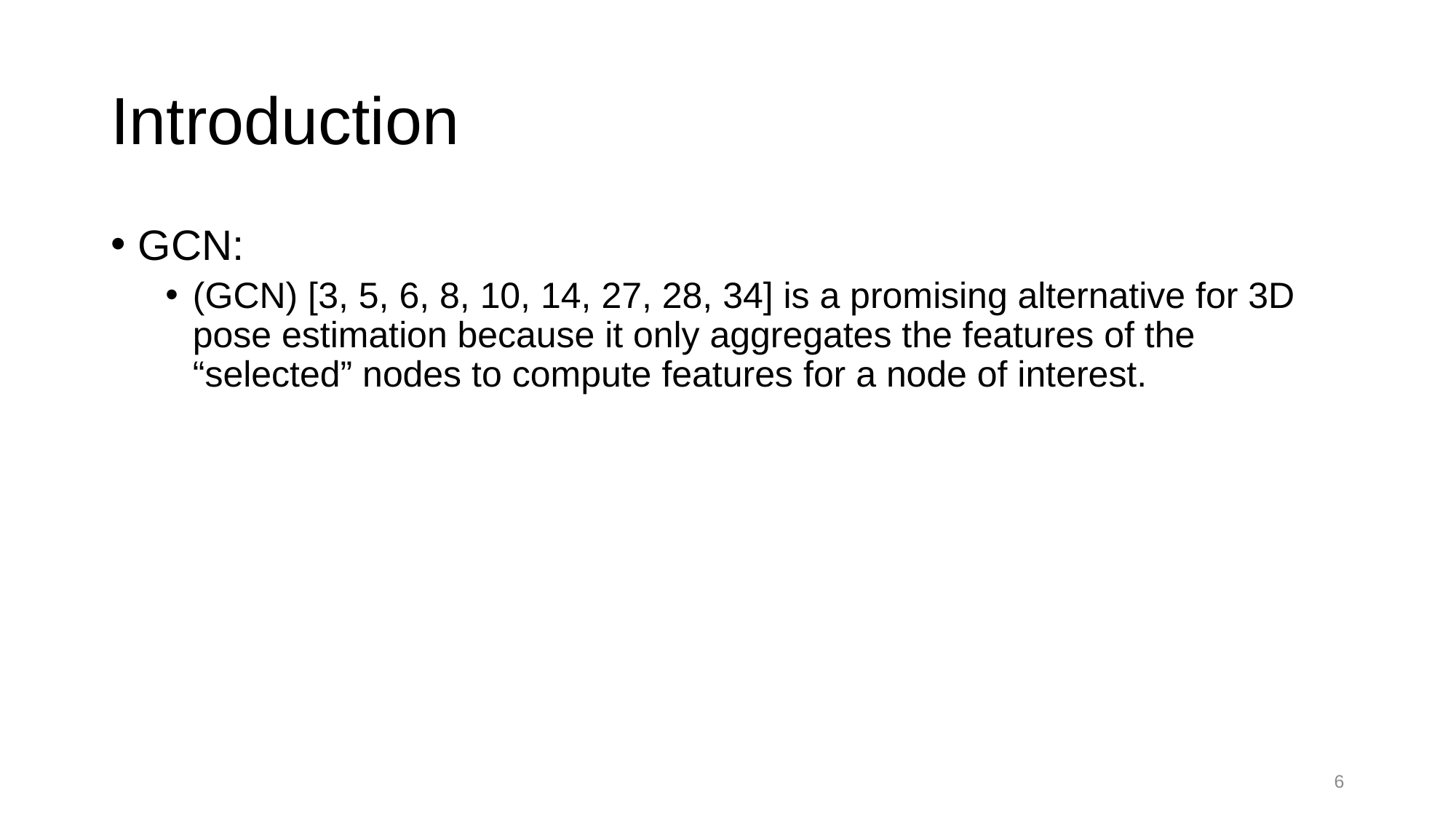

# Introduction
GCN:
(GCN) [3, 5, 6, 8, 10, 14, 27, 28, 34] is a promising alternative for 3D pose estimation because it only aggregates the features of the “selected” nodes to compute features for a node of interest.
6